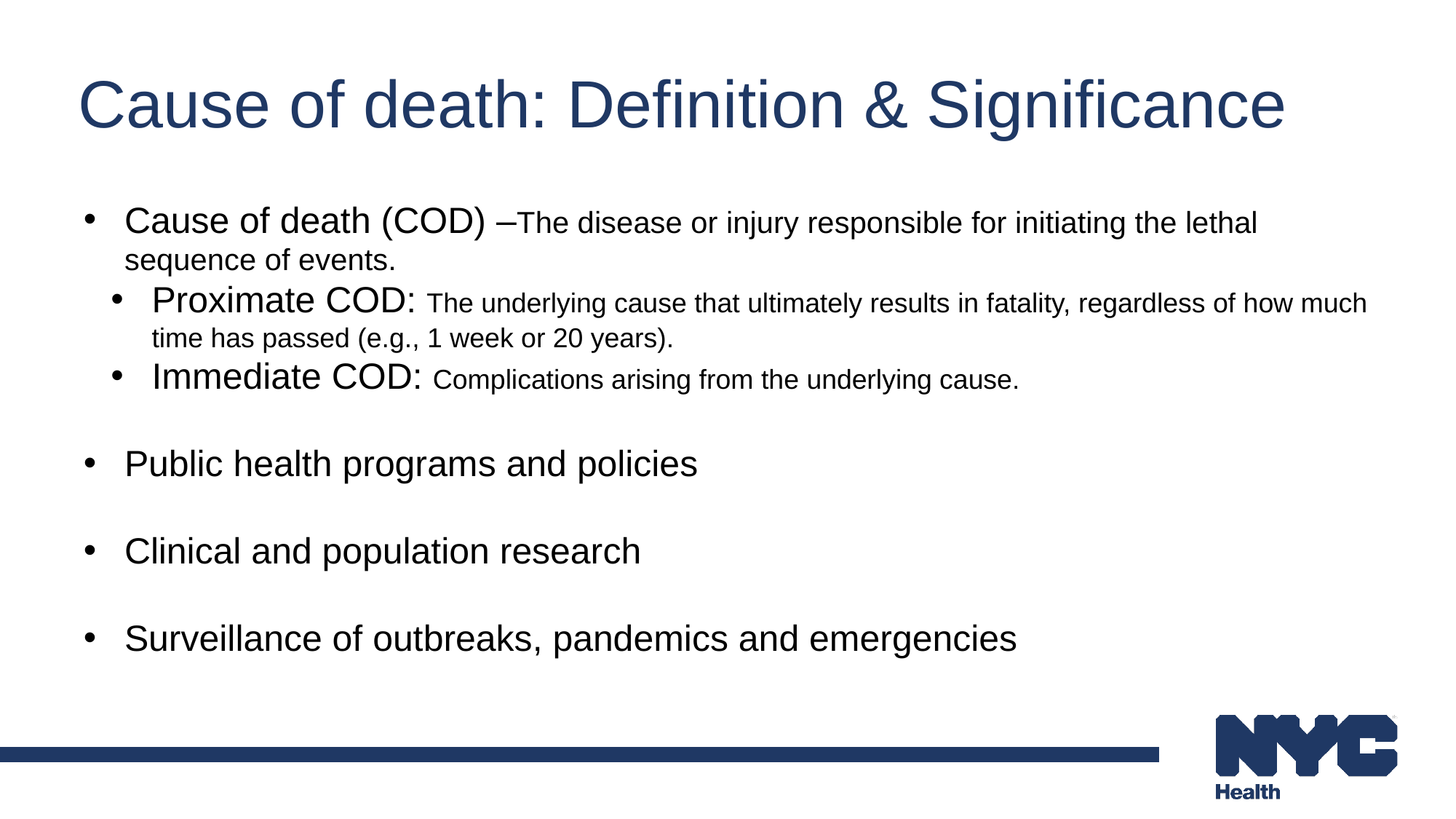

# Cause of death: Definition & Significance
Cause of death (COD) –The disease or injury responsible for initiating the lethal sequence of events.
Proximate COD: The underlying cause that ultimately results in fatality, regardless of how much time has passed (e.g., 1 week or 20 years).
Immediate COD: Complications arising from the underlying cause.

Public health programs and policies

Clinical and population research

Surveillance of outbreaks, pandemics and emergencies